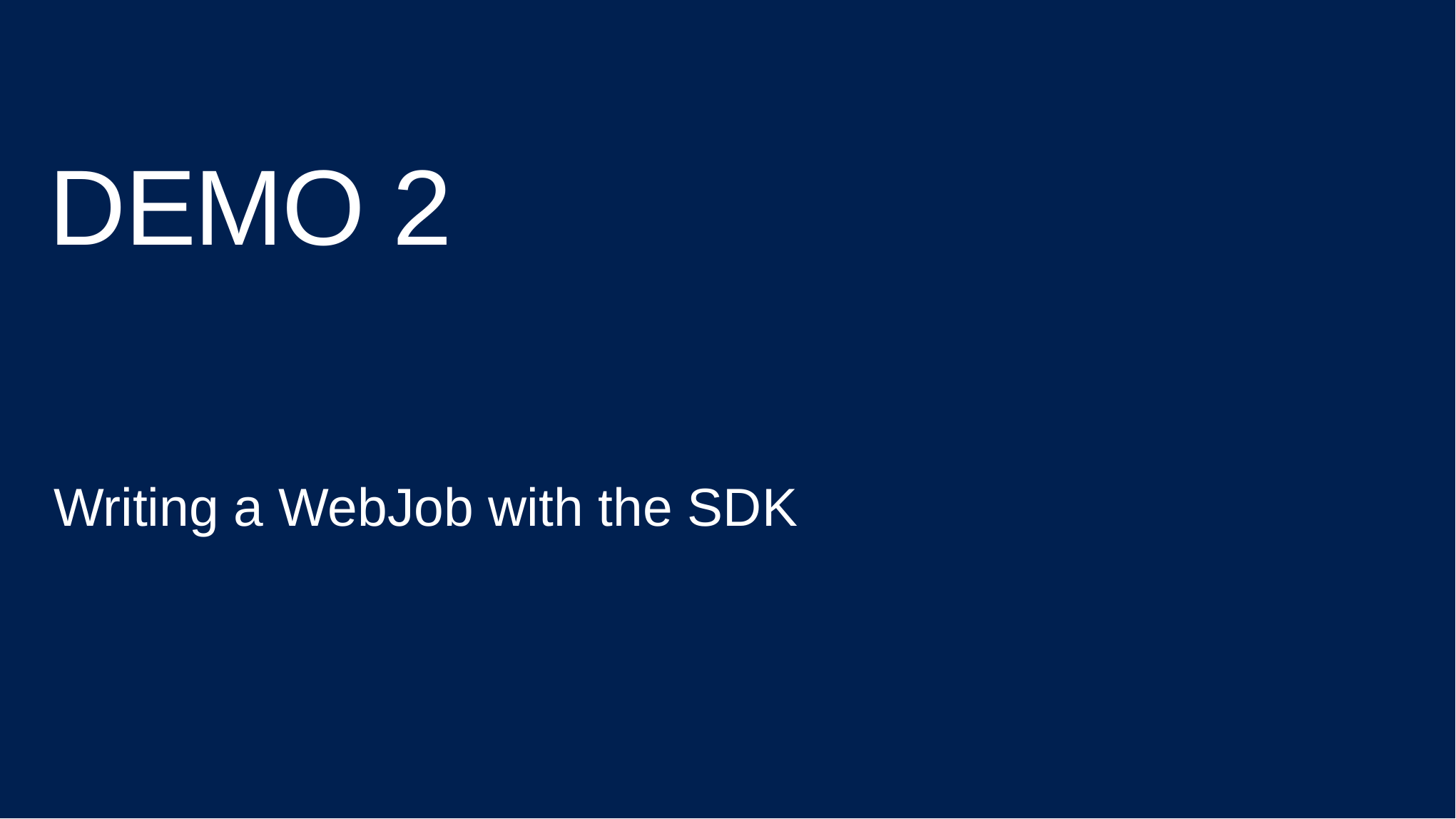

# DEMO 2
Writing a WebJob with the SDK